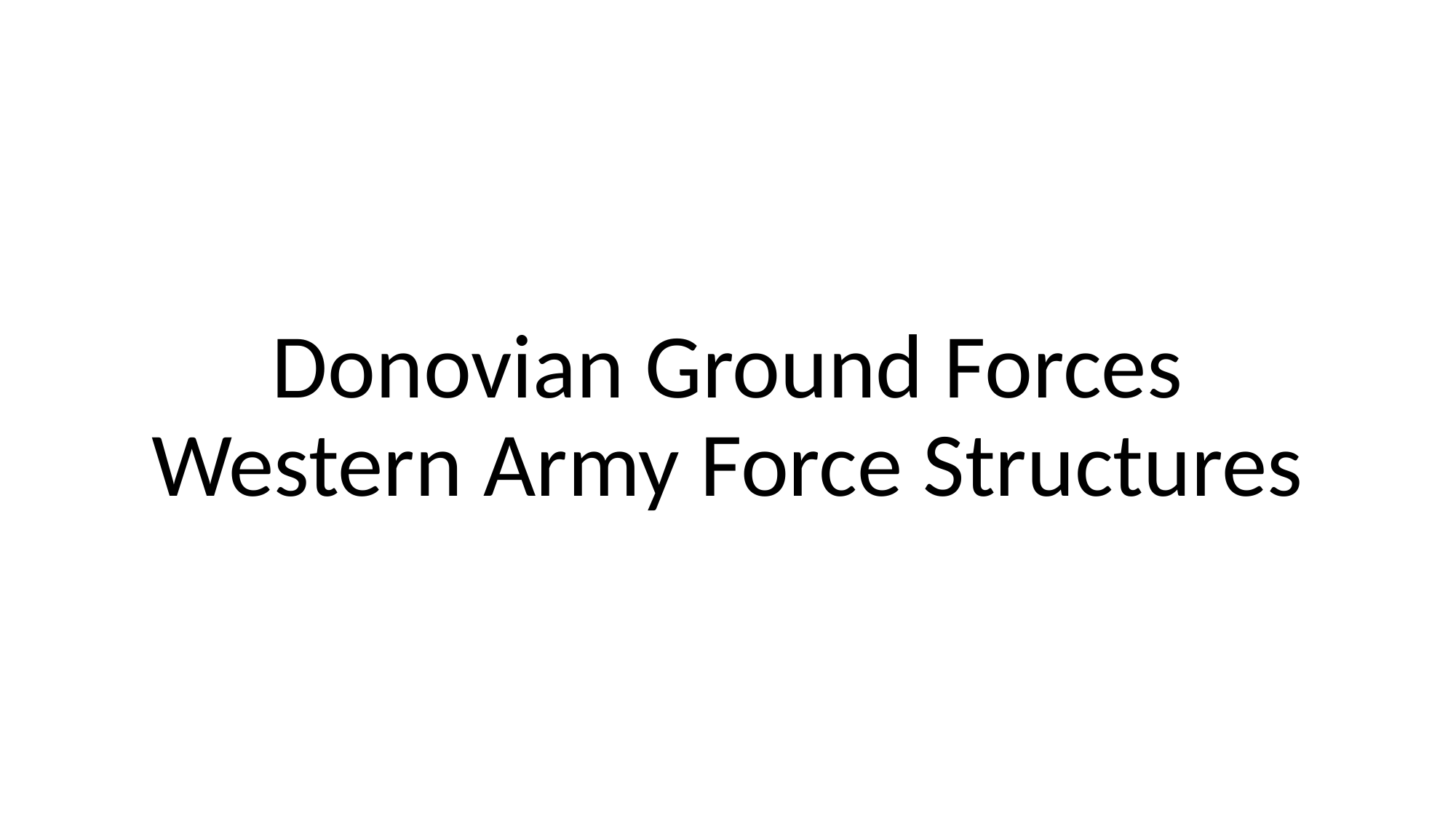

# Donovian Ground Forces Western Army Force Structures